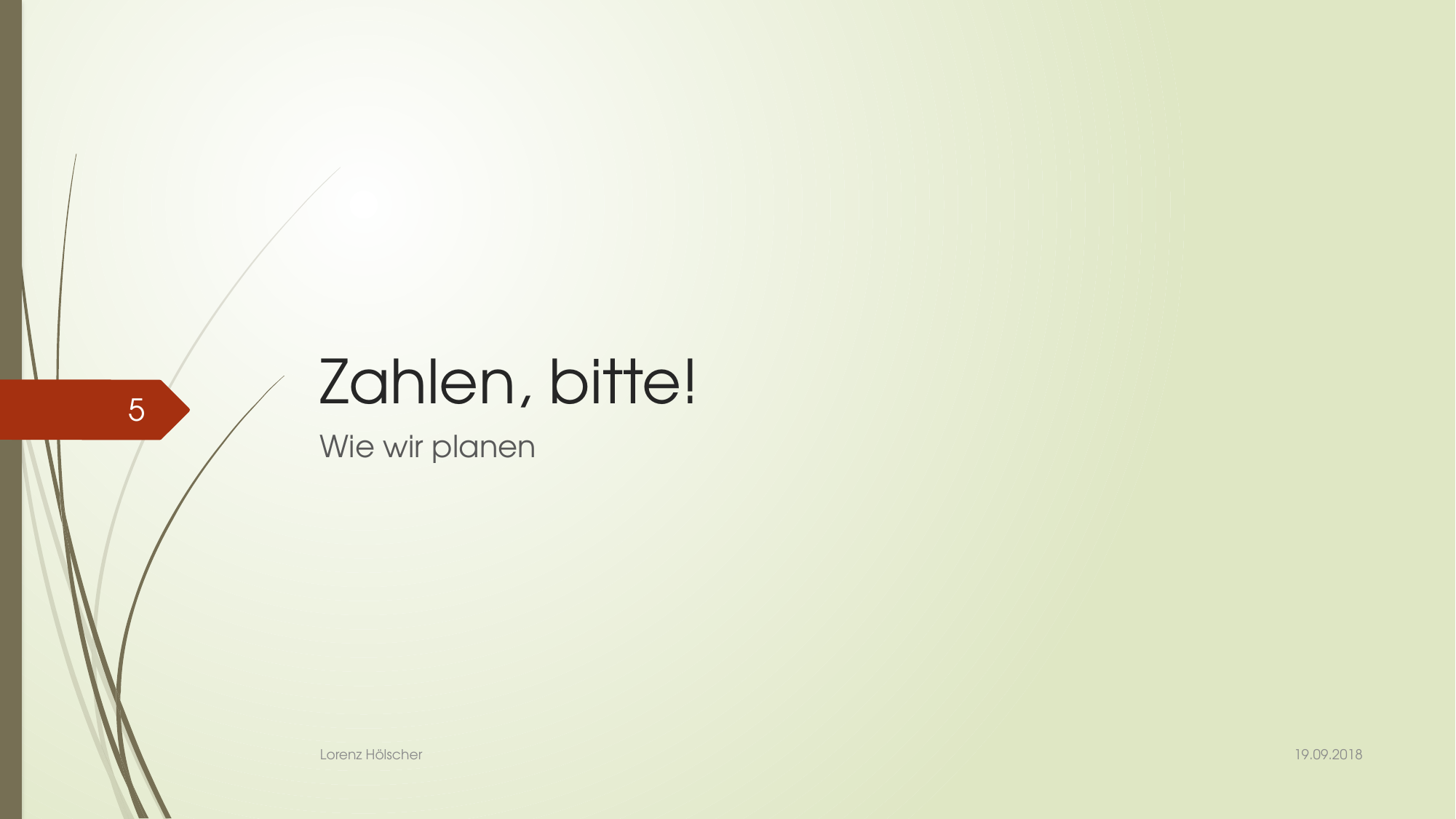

# Zahlen, bitte!
5
Wie wir planen
19.09.2018
Lorenz Hölscher